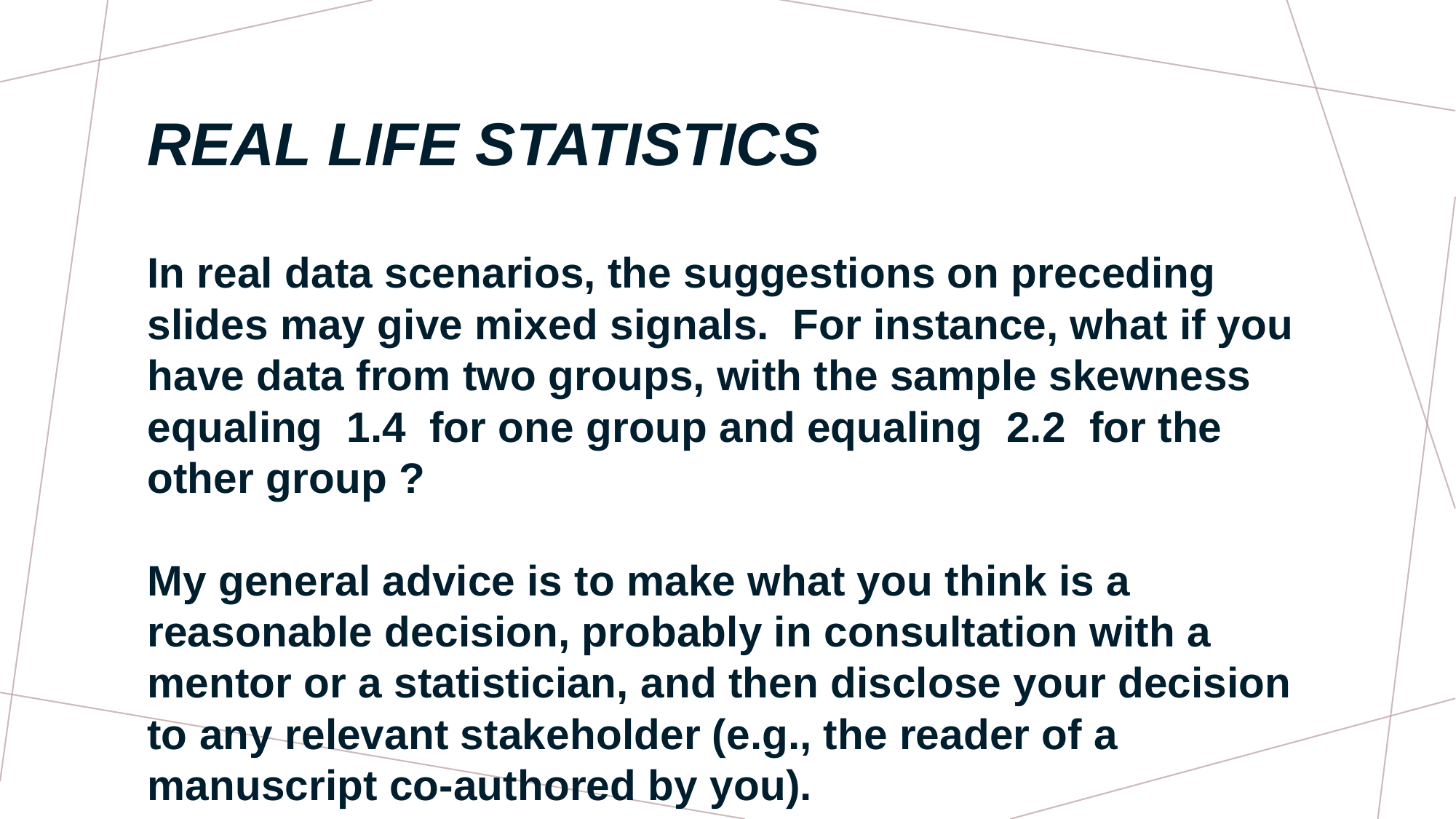

# REAL LIFE STATISTICS
In real data scenarios, the suggestions on preceding slides may give mixed signals.  For instance, what if you have data from two groups, with the sample skewness equaling  1.4  for one group and equaling  2.2  for the other group ?

My general advice is to make what you think is a reasonable decision, probably in consultation with a mentor or a statistician, and then disclose your decision to any relevant stakeholder (e.g., the reader of a manuscript co-authored by you).